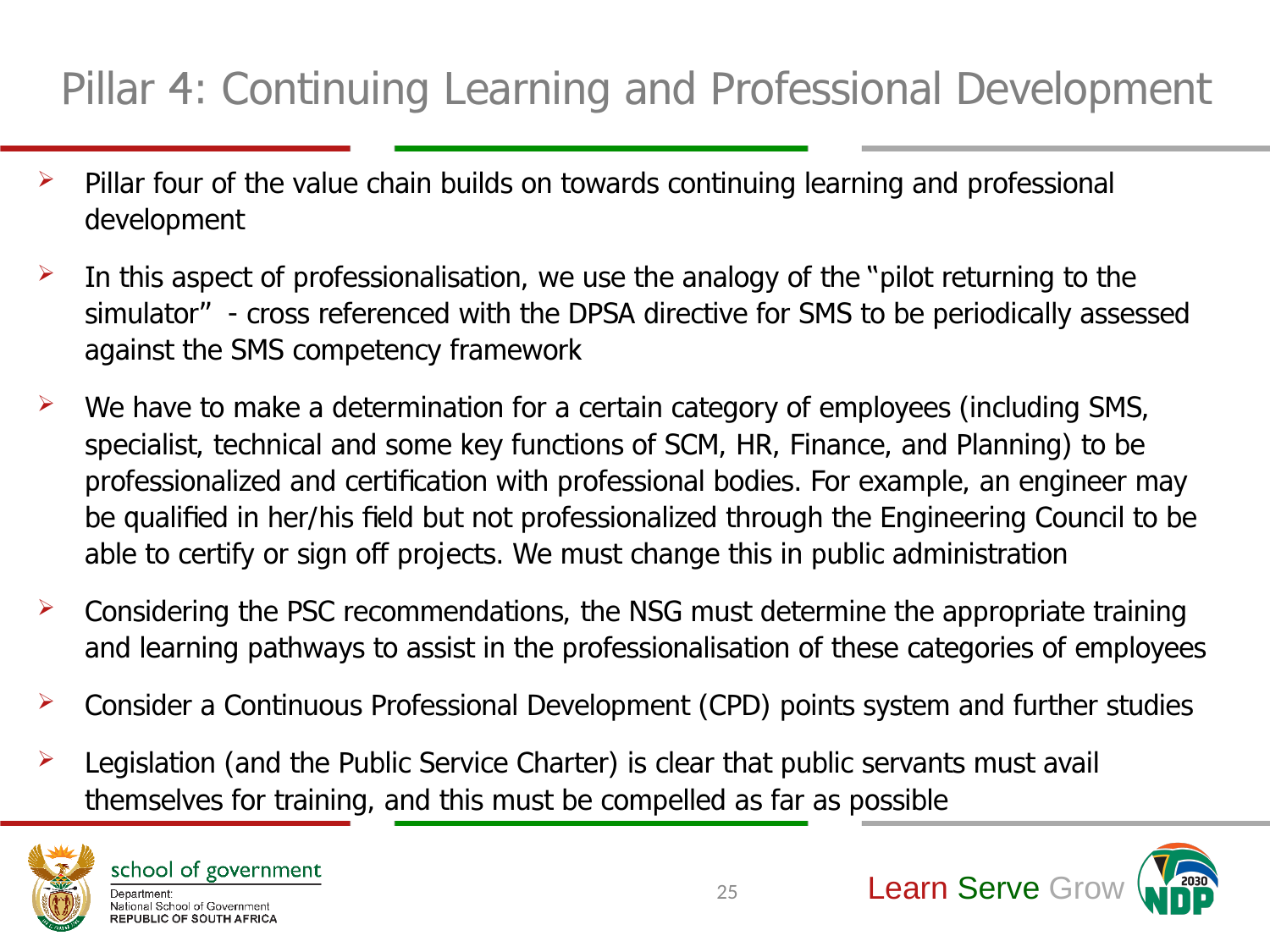

# Pillar 4: Continuing Learning and Professional Development
Pillar four of the value chain builds on towards continuing learning and professional development
In this aspect of professionalisation, we use the analogy of the “pilot returning to the simulator”  - cross referenced with the DPSA directive for SMS to be periodically assessed against the SMS competency framework
We have to make a determination for a certain category of employees (including SMS, specialist, technical and some key functions of SCM, HR, Finance, and Planning) to be professionalized and certification with professional bodies. For example, an engineer may be qualified in her/his field but not professionalized through the Engineering Council to be able to certify or sign off projects. We must change this in public administration
Considering the PSC recommendations, the NSG must determine the appropriate training and learning pathways to assist in the professionalisation of these categories of employees
Consider a Continuous Professional Development (CPD) points system and further studies
Legislation (and the Public Service Charter) is clear that public servants must avail themselves for training, and this must be compelled as far as possible
25